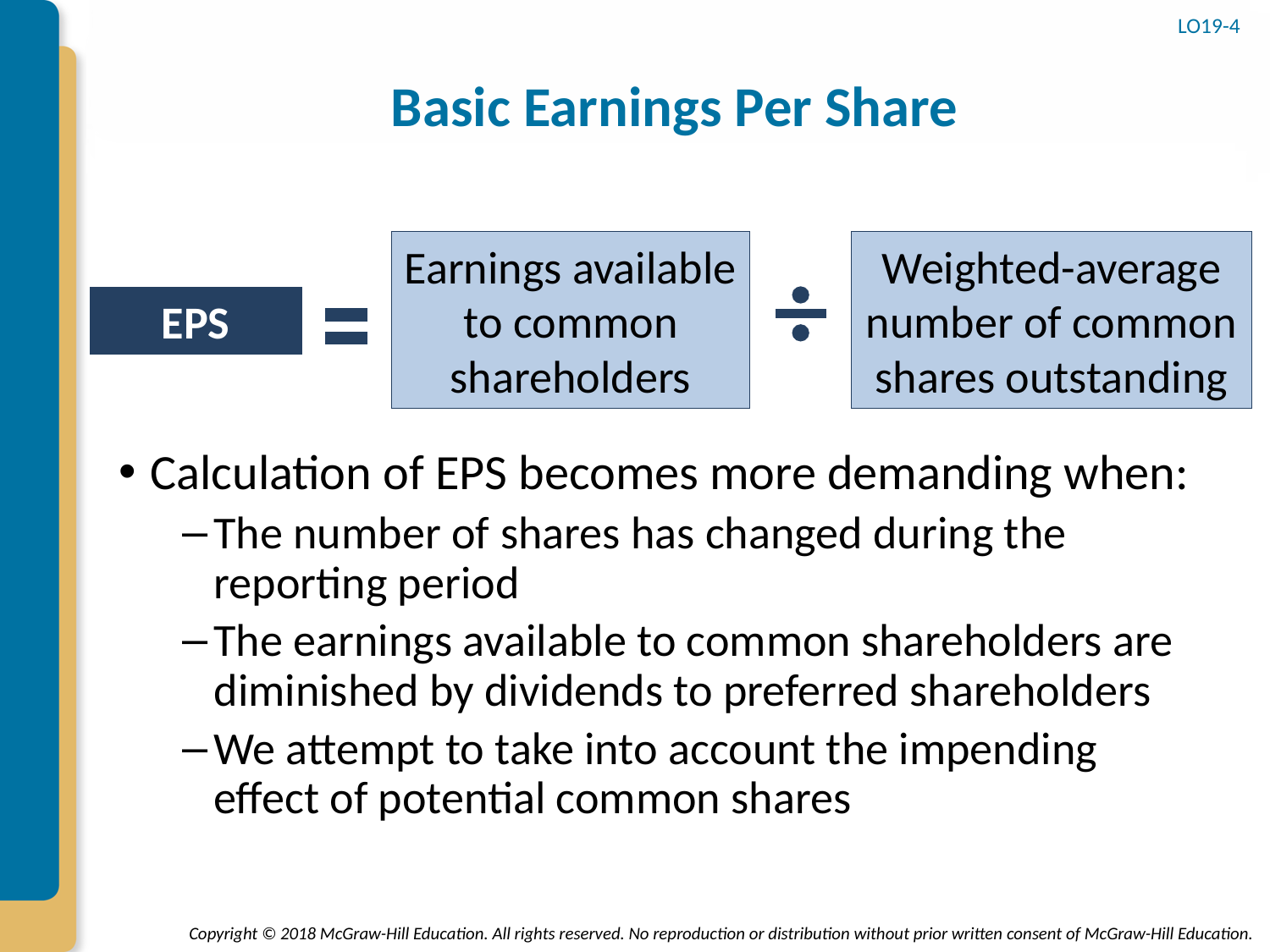

# Basic Earnings Per Share
LO19-4
EPS
Earnings available to common shareholders
Weighted-average number of common shares outstanding

Calculation of EPS becomes more demanding when:
The number of shares has changed during the reporting period
The earnings available to common shareholders are diminished by dividends to preferred shareholders
We attempt to take into account the impending effect of potential common shares